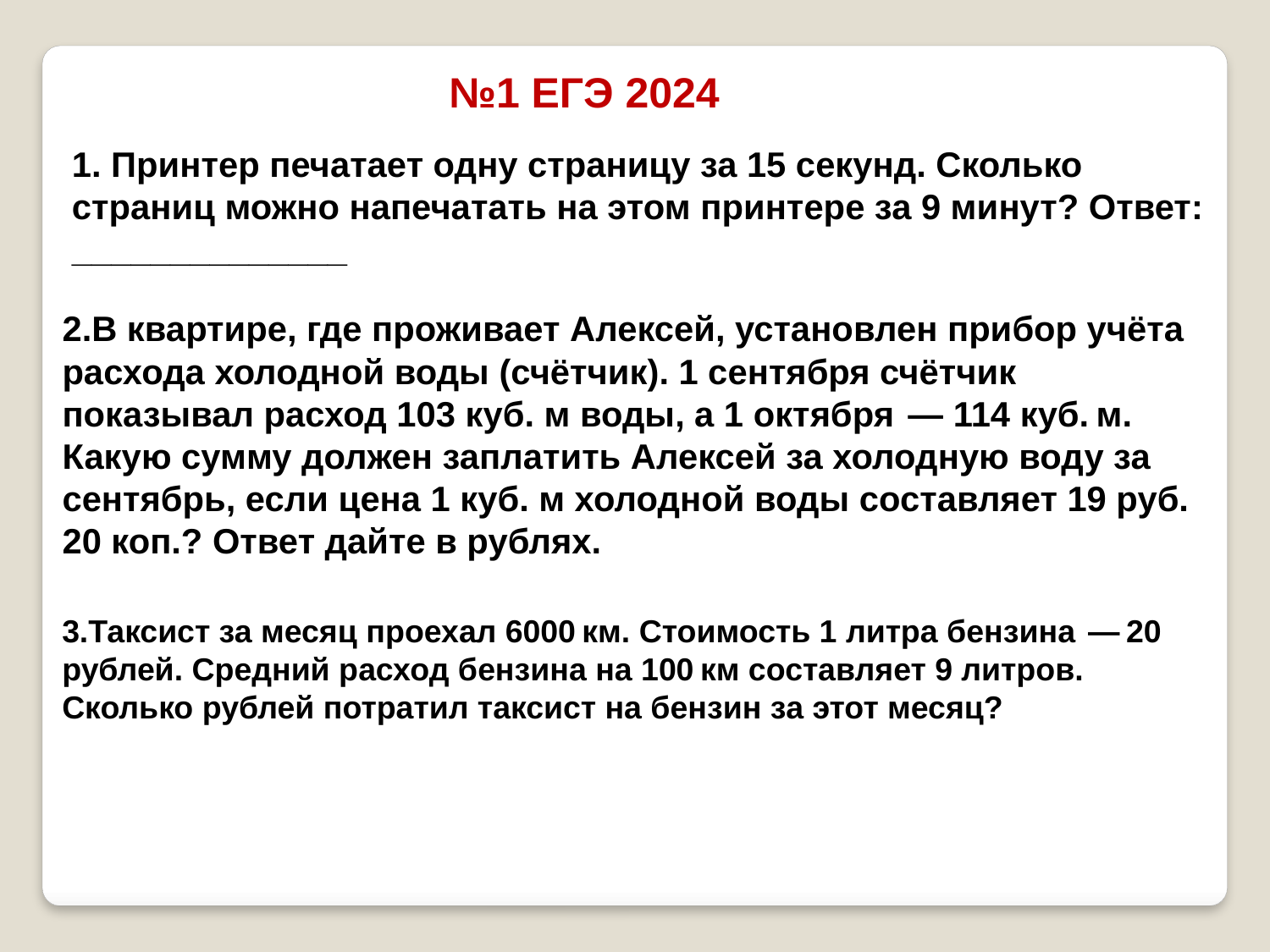

№1 ЕГЭ 2024
1. Принтер печатает одну страницу за 15 секунд. Сколько страниц можно напечатать на этом принтере за 9 минут? Ответ: ______________
2.В квартире, где проживает Алексей, установлен прибор учёта расхода холодной воды (счётчик). 1 сентября счётчик показывал расход 103 куб. м воды, а 1 октября  — 114 куб. м. Какую сумму должен заплатить Алексей за холодную воду за сентябрь, если цена 1 куб. м холодной воды составляет 19 руб. 20 коп.? Ответ дайте в рублях.
3.Таксист за месяц проехал 6000 км. Стоимость 1 литра бензина  — 20 рублей. Средний расход бензина на 100 км составляет 9 литров. Сколько рублей потратил таксист на бензин за этот месяц?